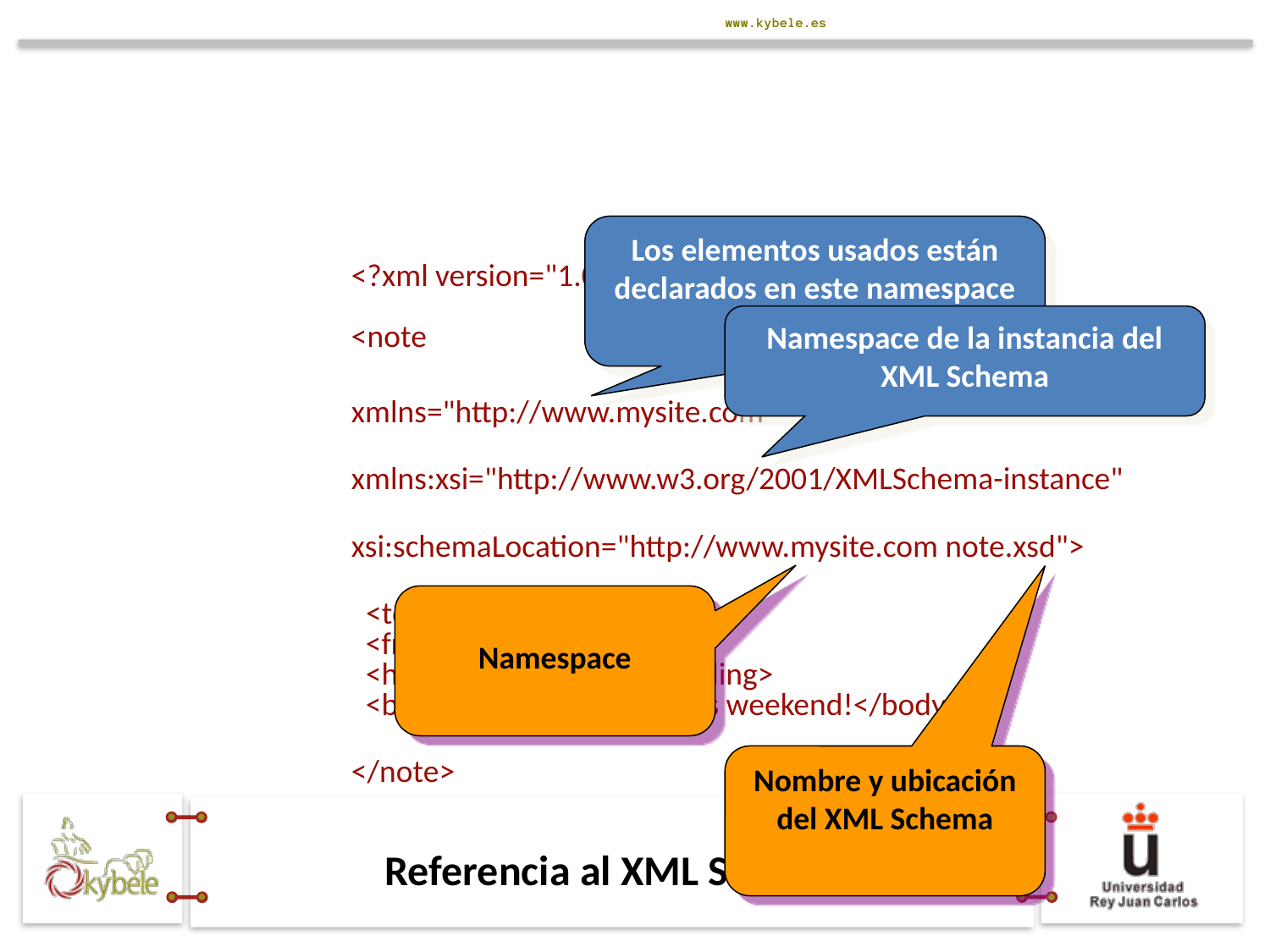

Los elementos usados están declarados en este namespace
<?xml version="1.0"?>
<note
xmlns="http://www.mysite.com"
xmlns:xsi="http://www.w3.org/2001/XMLSchema-instance"
xsi:schemaLocation="http://www.mysite.com note.xsd">
  <to>Tove</to>
  <from>Jani</from>
  <heading>Reminder</heading>
  <body>Don't forget me this weekend!</body>
</note>
Namespace de la instancia del XML Schema

Namespace
Nombre y ubicación del XML Schema
# Referencia al XML Schema